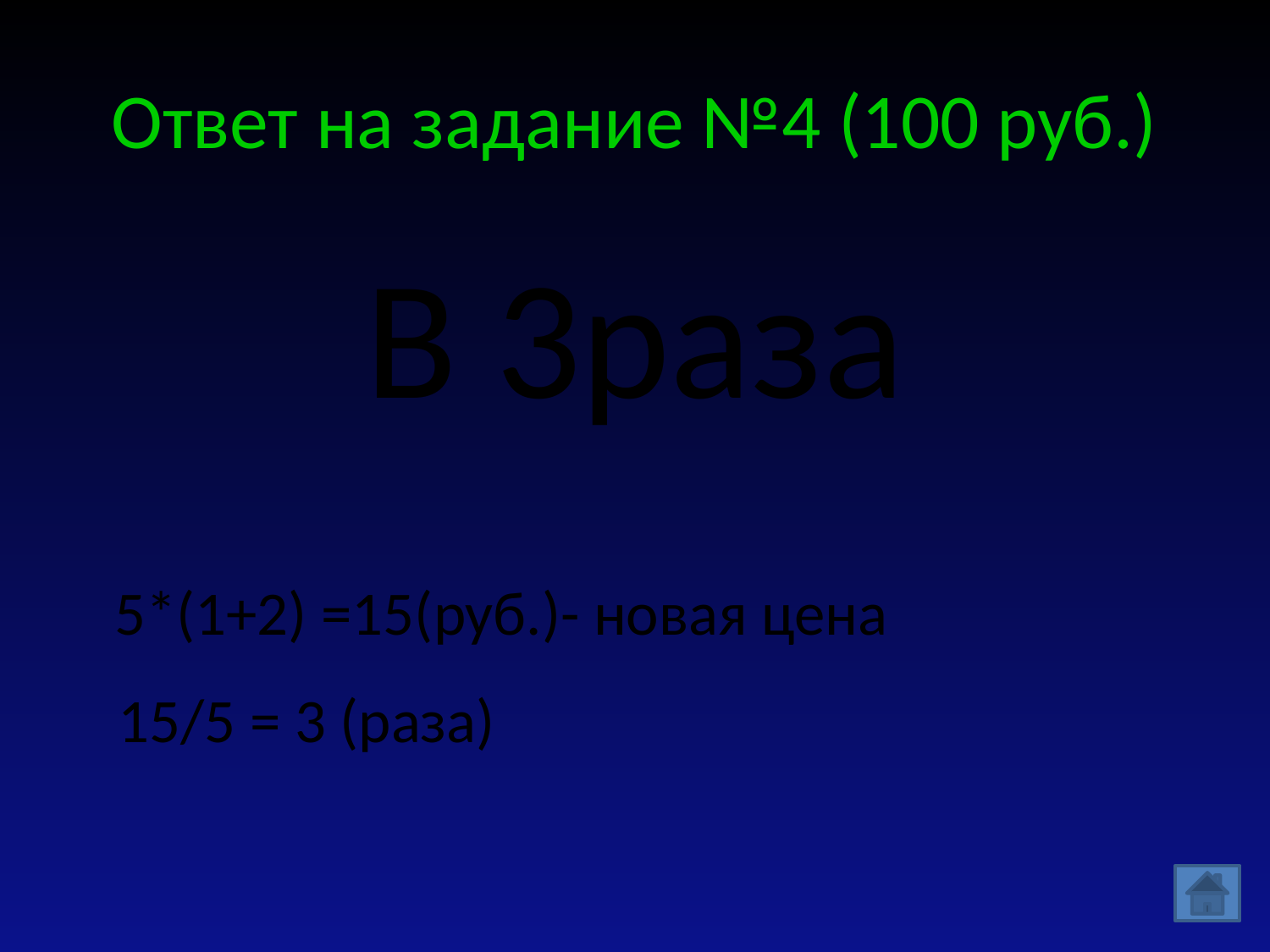

# Ответ на задание №4 (100 руб.)
В 3раза
 5*(1+2) =15(руб.)- новая цена
   15/5 = 3 (раза)